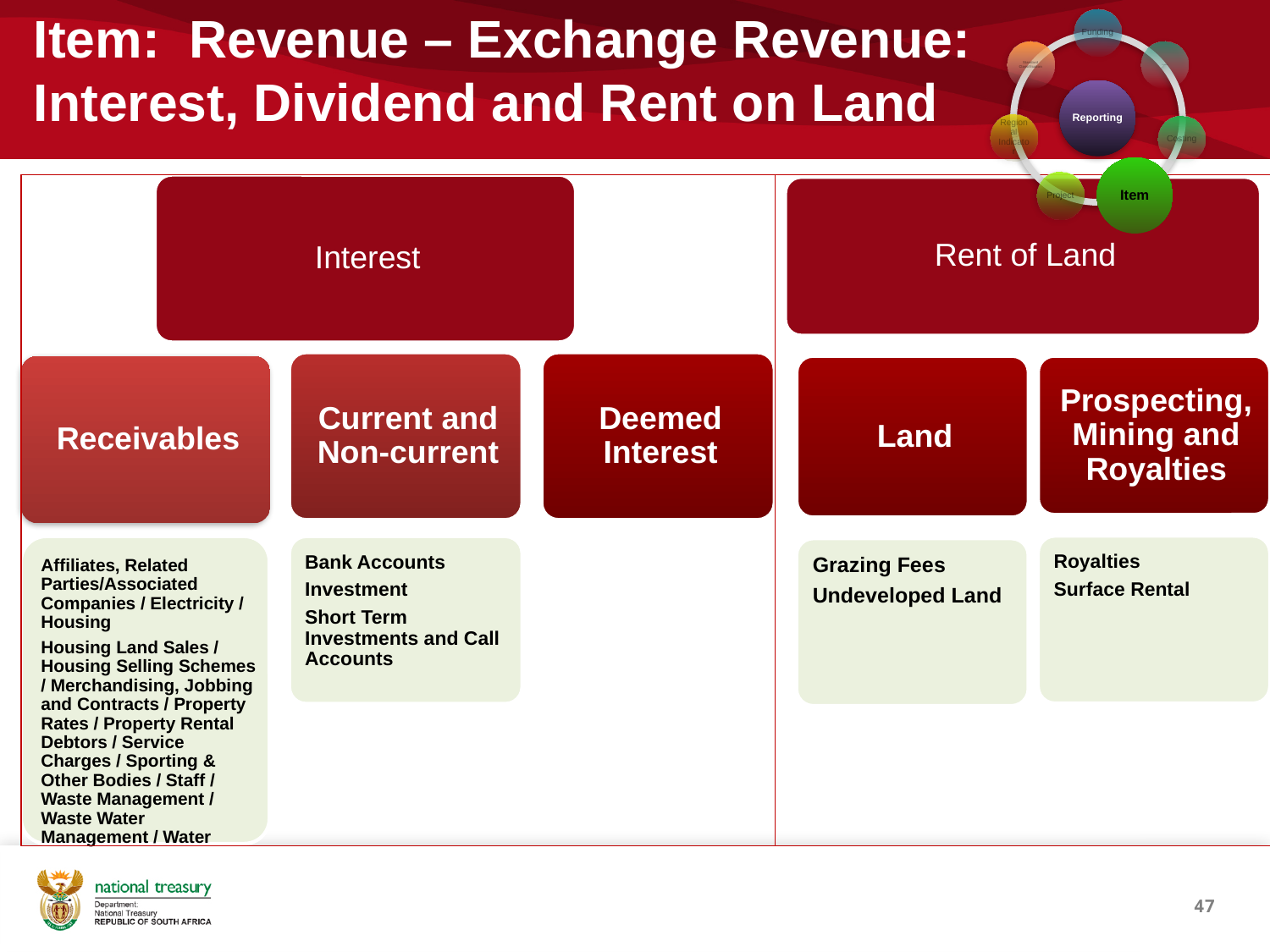

# Item:  Revenue – Exchange Revenue:  Interest, Dividend and Rent on Land
Reporting
Funding
Function
Costing
Item
Project
Regional Indicator
Standard Classification
Interest
Receivables
Affiliates, Related Parties/Associated Companies / Electricity / Housing
Housing Land Sales / Housing Selling Schemes / Merchandising, Jobbing and Contracts / Property Rates / Property Rental Debtors / Service Charges / Sporting & Other Bodies / Staff / Waste Management / Waste Water Management / Water

Current and Non-current
Bank Accounts
Investment
Short Term Investments and Call Accounts
Deemed Interest
Rent of Land
Land
Grazing Fees
Undeveloped Land
Prospecting, Mining and Royalties
Royalties
Surface Rental

47